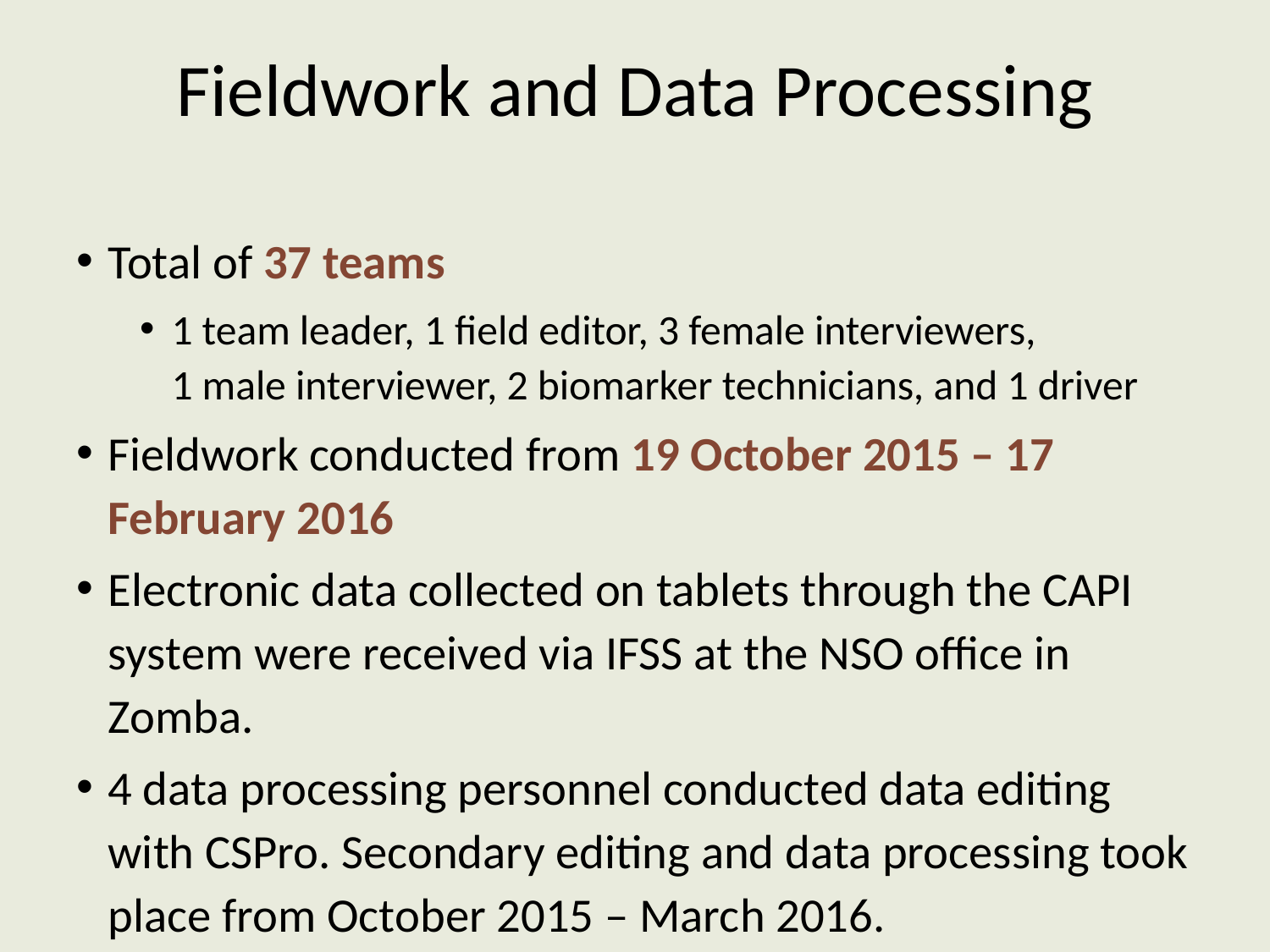

# Fieldwork and Data Processing
Total of 37 teams
1 team leader, 1 field editor, 3 female interviewers,
1 male interviewer, 2 biomarker technicians, and 1 driver
Fieldwork conducted from 19 October 2015 – 17 February 2016
Electronic data collected on tablets through the CAPI system were received via IFSS at the NSO office in Zomba.
4 data processing personnel conducted data editing with CSPro. Secondary editing and data processing took place from October 2015 – March 2016.